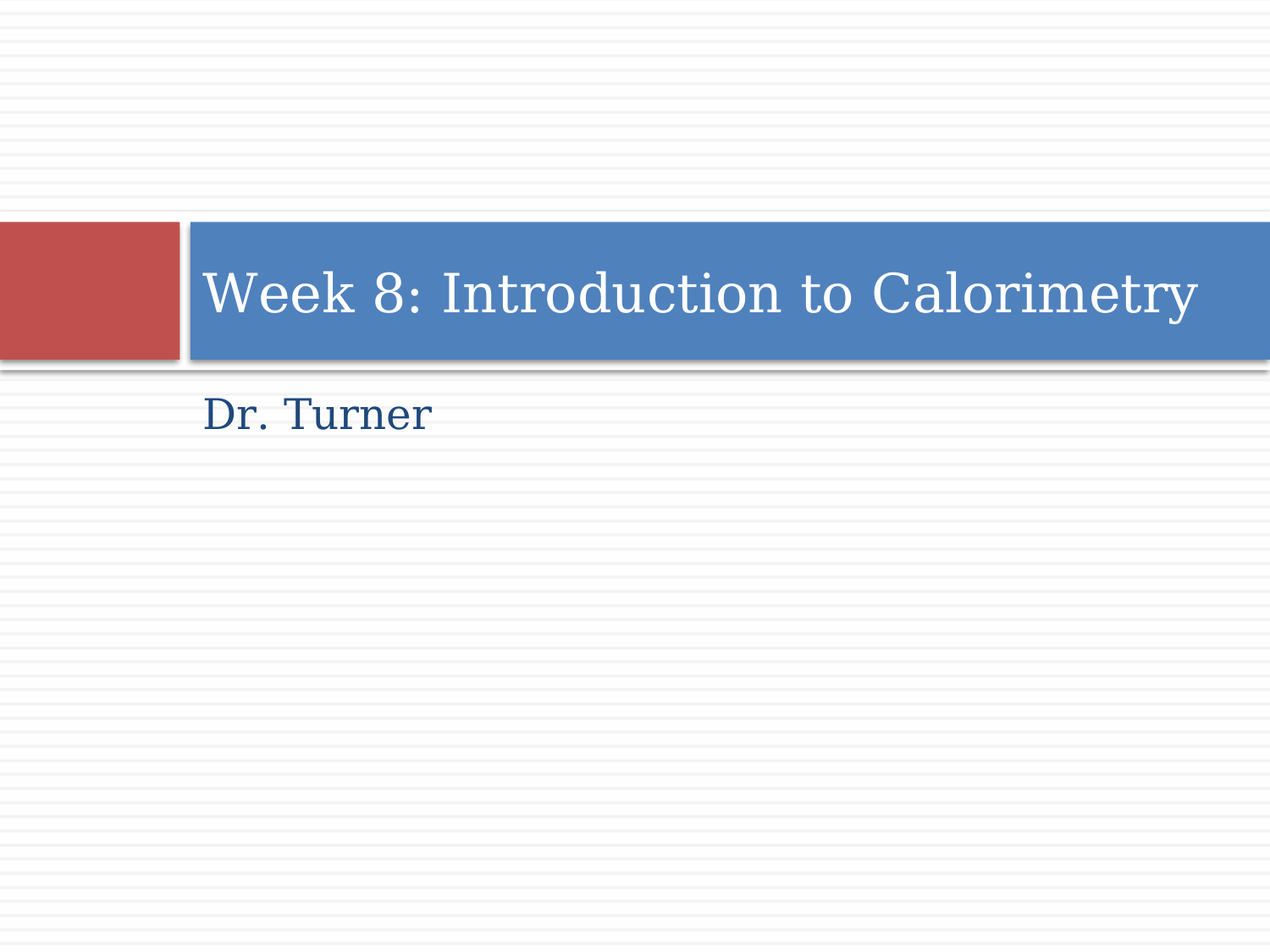

# Week 8: Introduction to Calorimetry
Dr. Turner